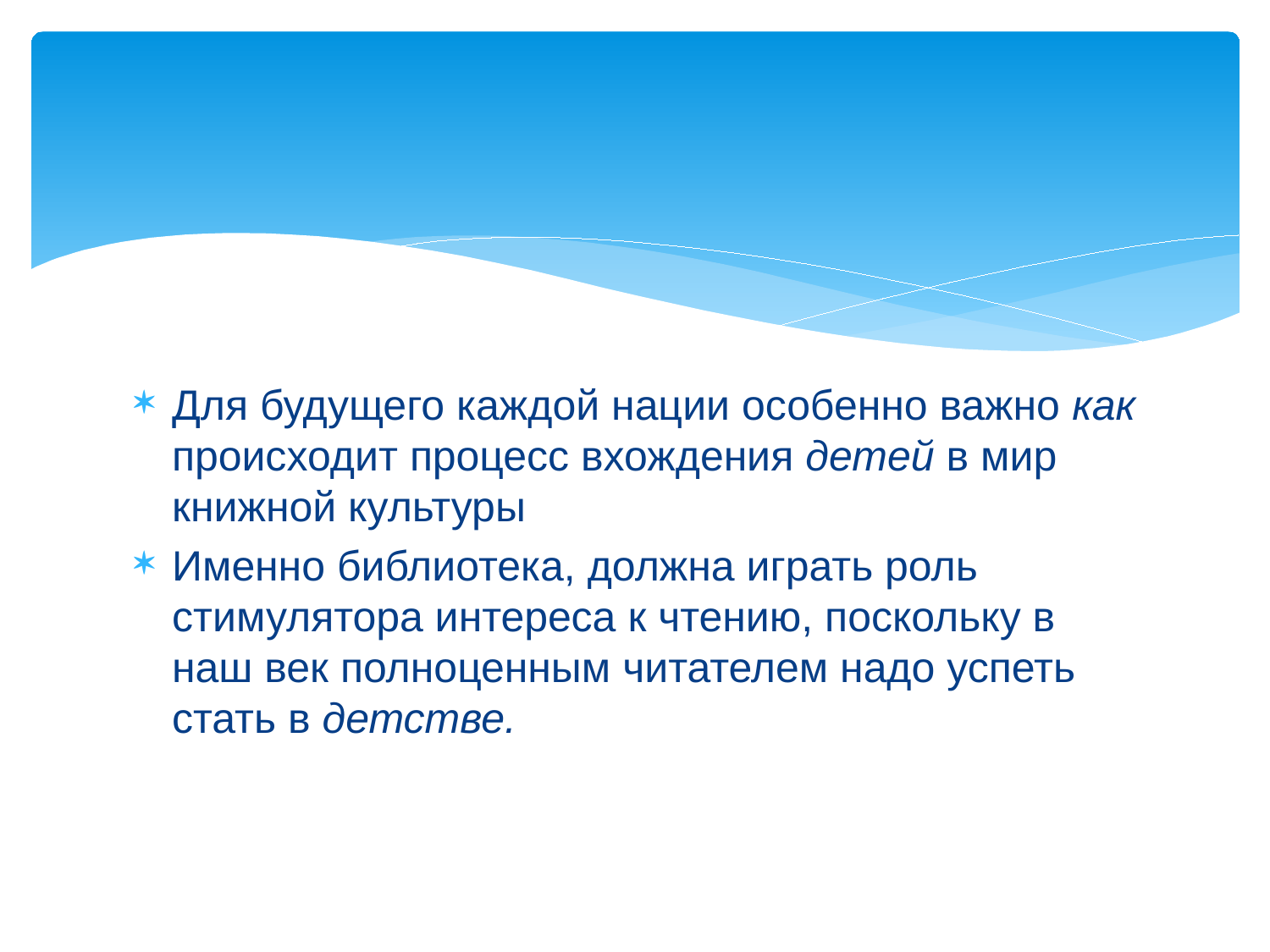

#
Для будущего каждой нации особенно важно как происходит процесс вхождения детей в мир книжной культуры
Именно библиотека, должна играть роль стимулятора интереса к чтению, поскольку в наш век полноценным читателем надо успеть стать в детстве.